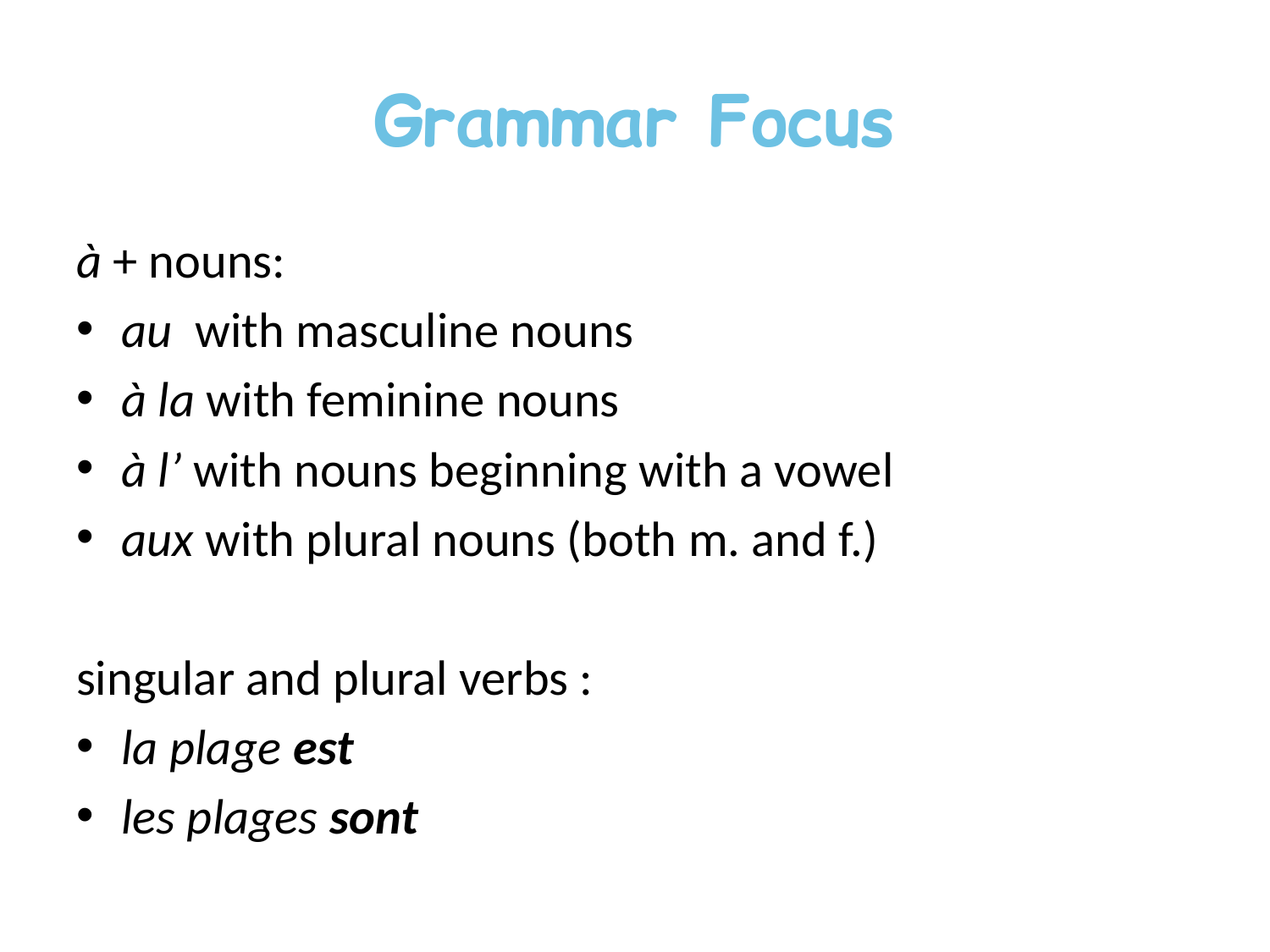

# Grammar Focus
à + nouns:
au  with masculine nouns
à la with feminine nouns
à l’ with nouns beginning with a vowel
aux with plural nouns (both m. and f.)

singular and plural verbs :
la plage est
les plages sont